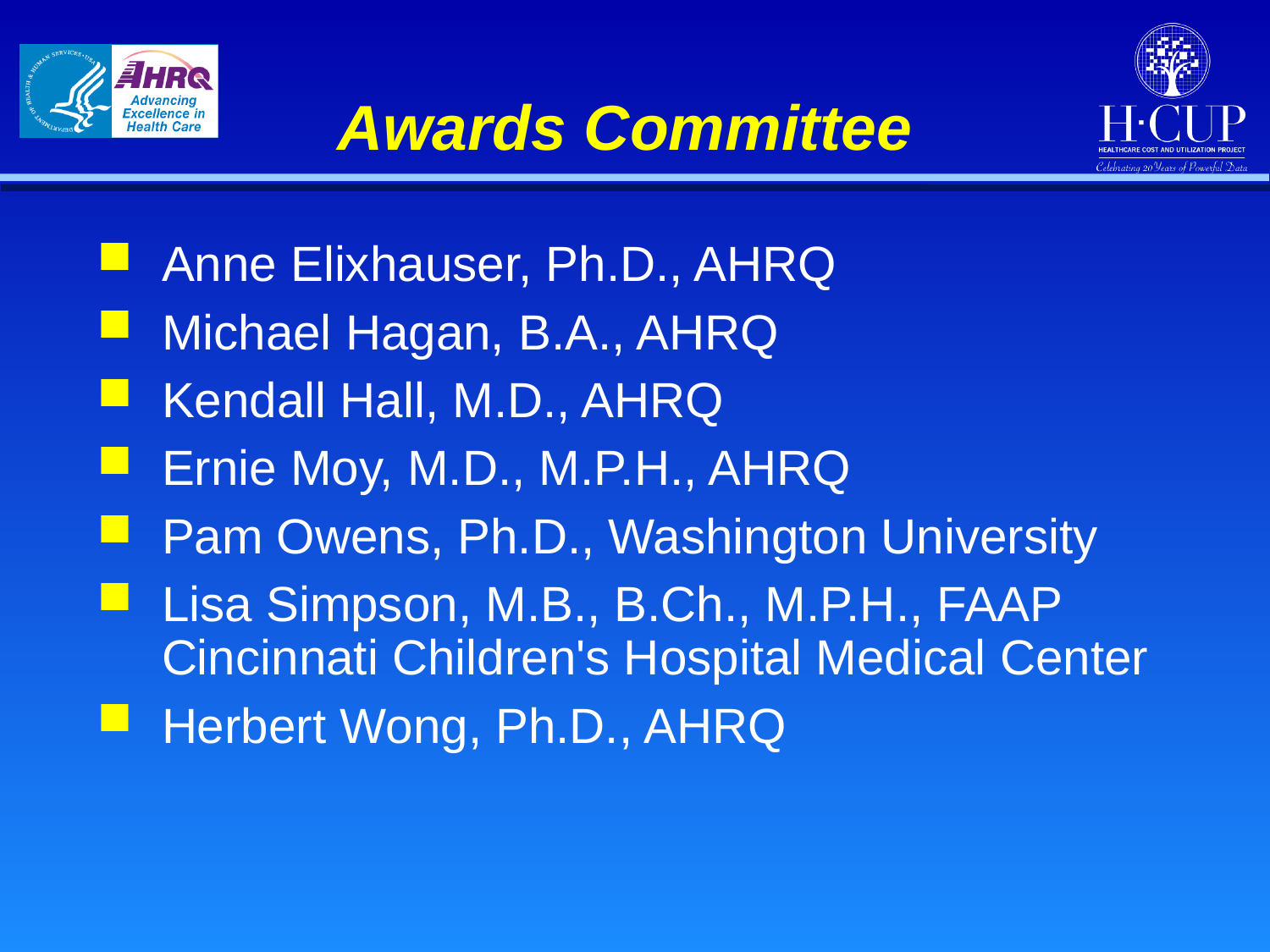

# Awards Committee
Anne Elixhauser, Ph.D., AHRQ
Michael Hagan, B.A., AHRQ
Kendall Hall, M.D., AHRQ
Ernie Moy, M.D., M.P.H., AHRQ
Pam Owens, Ph.D., Washington University
Lisa Simpson, M.B., B.Ch., M.P.H., FAAP Cincinnati Children's Hospital Medical Center
Herbert Wong, Ph.D., AHRQ